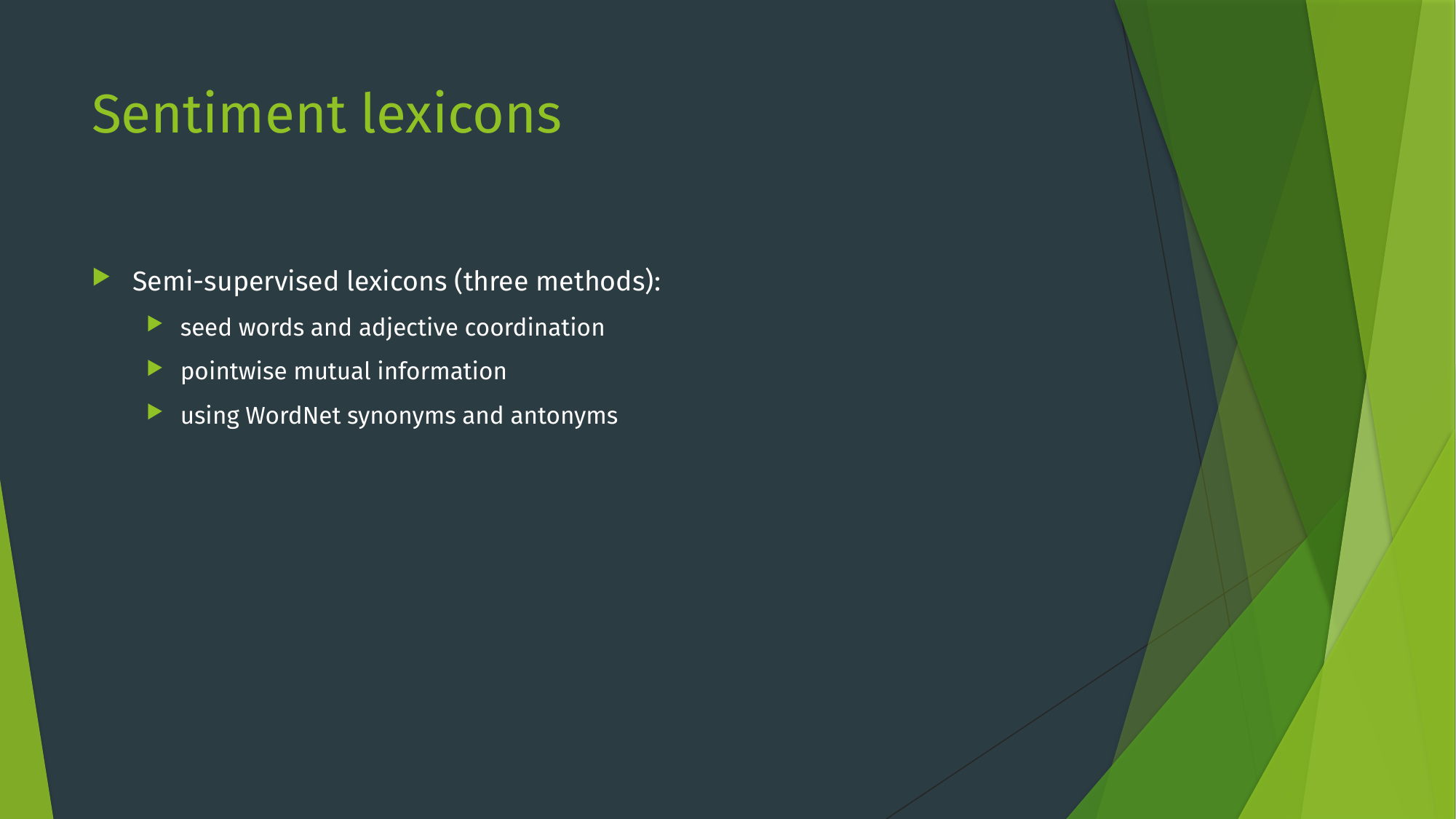

# Sentiment lexicons
Semi-supervised lexicons (three methods):
seed words and adjective coordination
pointwise mutual information
using WordNet synonyms and antonyms